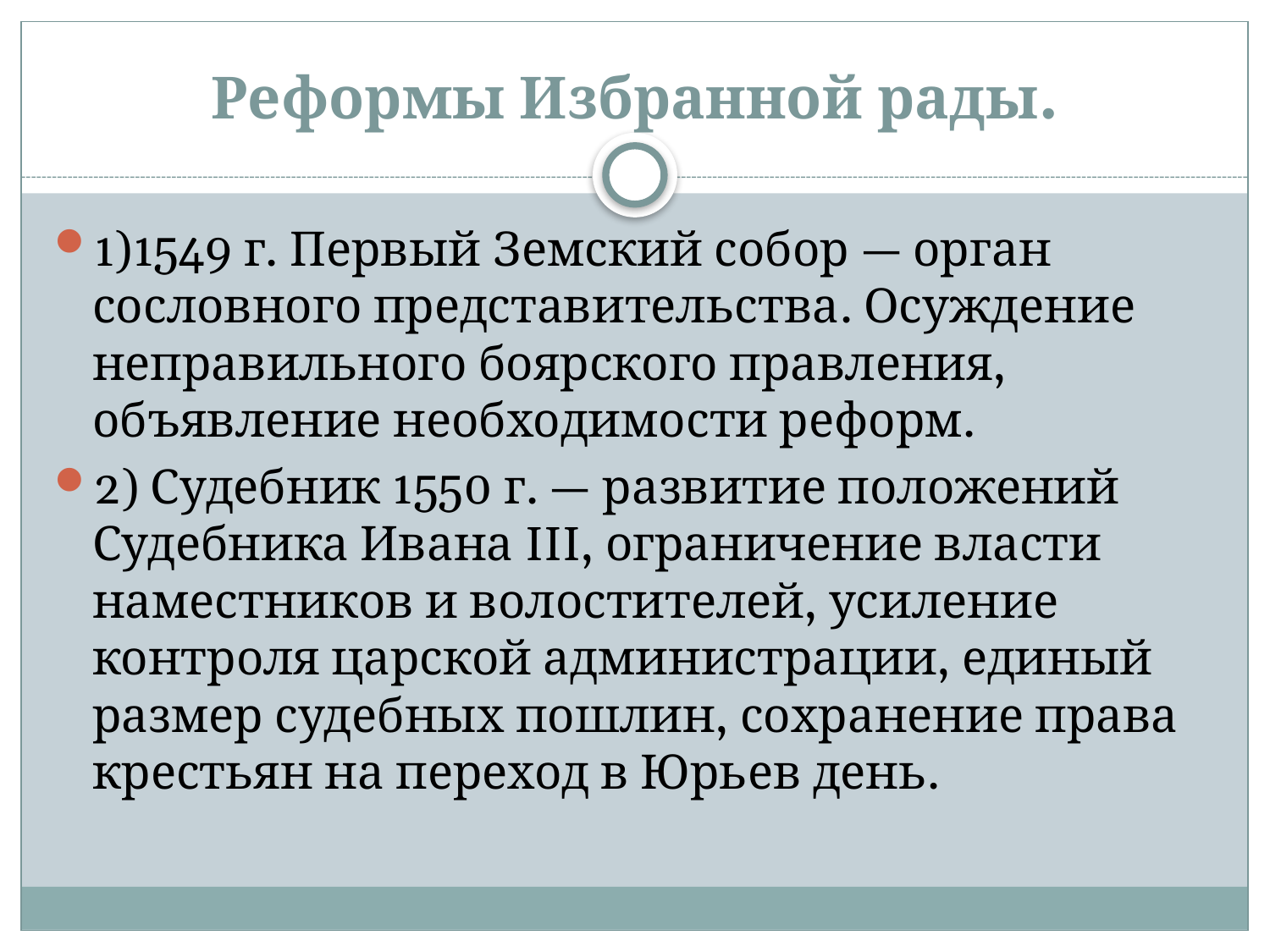

# Реформы Избранной рады.
1)1549 г. Первый Земский собор — орган сословного представительства. Осуждение неправильного боярского правления, объявление необходимости реформ.
2) Судебник 1550 г. — развитие положений Судебника Ивана III, ограничение власти наместников и волостителей, усиление контроля царской администрации, единый размер судебных пошлин, сохранение права крестьян на переход в Юрьев день.